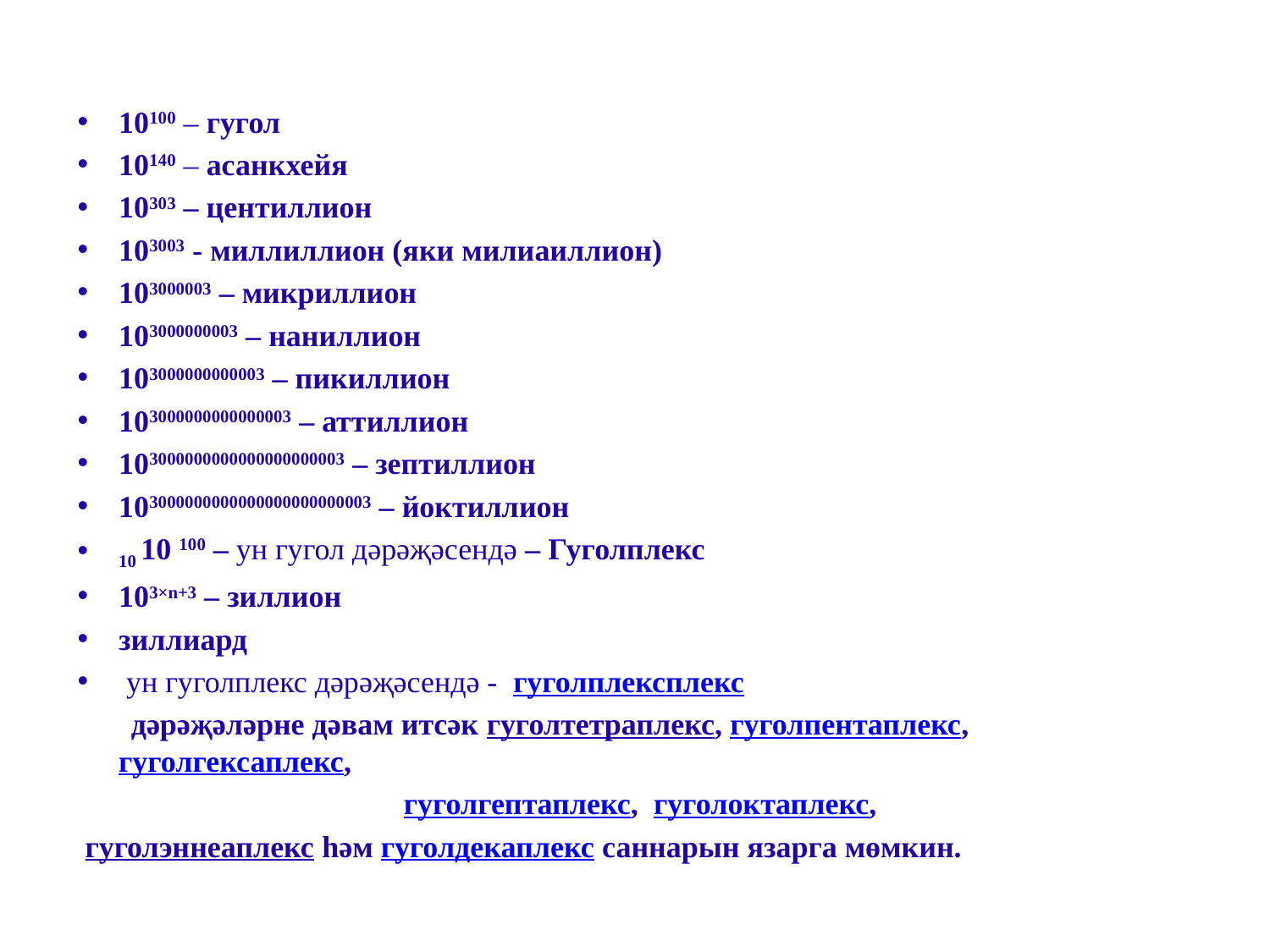

10100 – гугол
10140 – асанкхейя
10303 – центиллион
103003 - миллиллион (яки милиаиллион)
103000003 – микриллион
103000000003 – наниллион
103000000000003 – пикиллион
103000000000000003 – аттиллион
103000000000000000000003 – зептиллион
103000000000000000000000003 – йоктиллион
10 10 100 – ун гугол дәрәҗәсендә – Гуголплекс
103×n+3 – зиллион
зиллиард
 ун гуголплекс дәрәҗәсендә -  гуголплексплекс
       дәрәҗәләрне дәвам итсәк гуголтетраплекс, гуголпентаплекс, гуголгексаплекс,
 гуголгептаплекс,  гуголоктаплекс,
 гуголэннеаплекс һәм гуголдекаплекс саннарын язарга мөмкин.